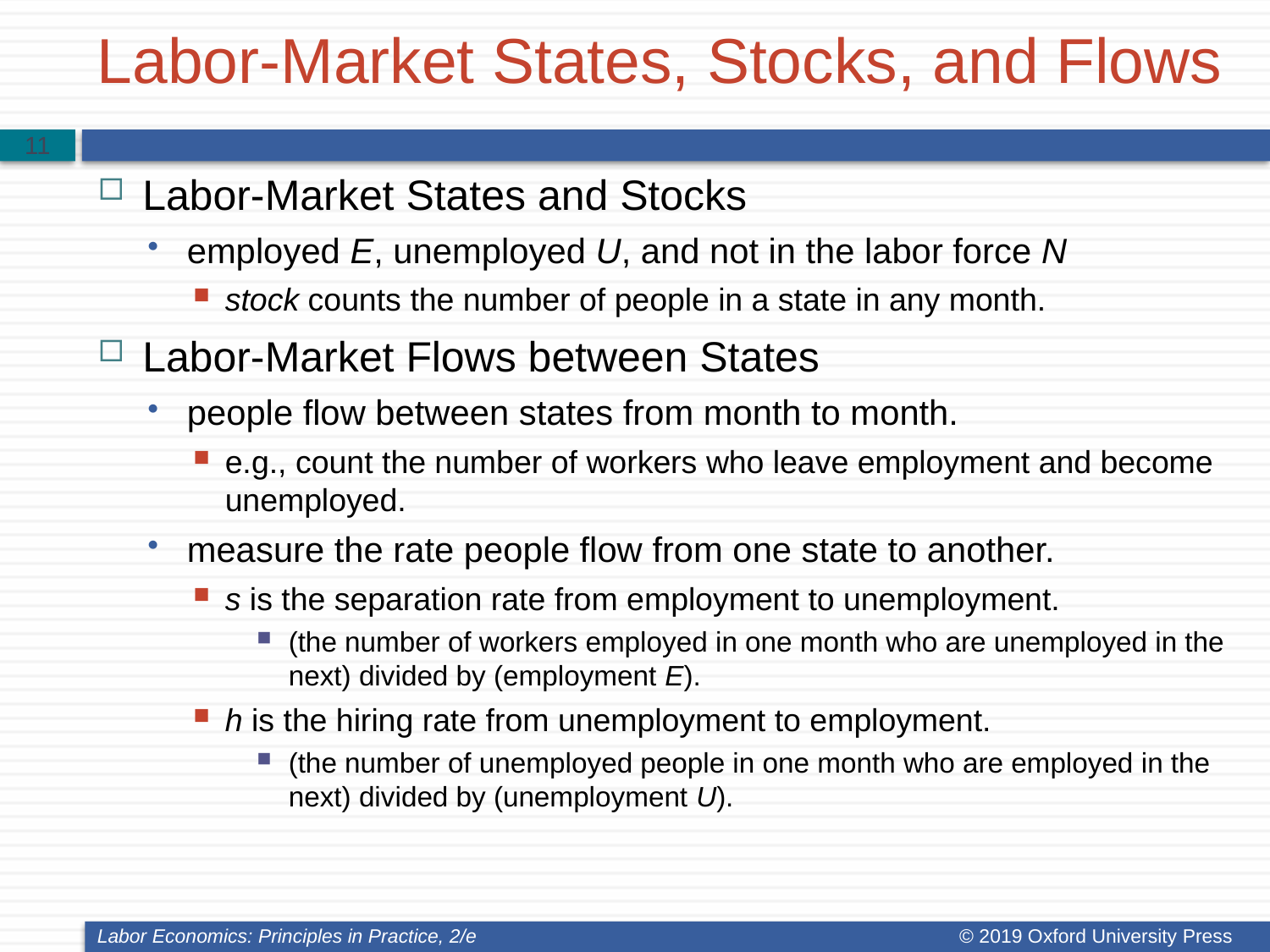

# Labor-Market States, Stocks, and Flows
11
Labor-Market States and Stocks
employed E, unemployed U, and not in the labor force N
stock counts the number of people in a state in any month.
Labor-Market Flows between States
people flow between states from month to month.
e.g., count the number of workers who leave employment and become unemployed.
measure the rate people flow from one state to another.
s is the separation rate from employment to unemployment.
(the number of workers employed in one month who are unemployed in the next) divided by (employment E).
h is the hiring rate from unemployment to employment.
(the number of unemployed people in one month who are employed in the next) divided by (unemployment U).
Labor Economics: Principles in Practice, 2/e
© 2019 Oxford University Press